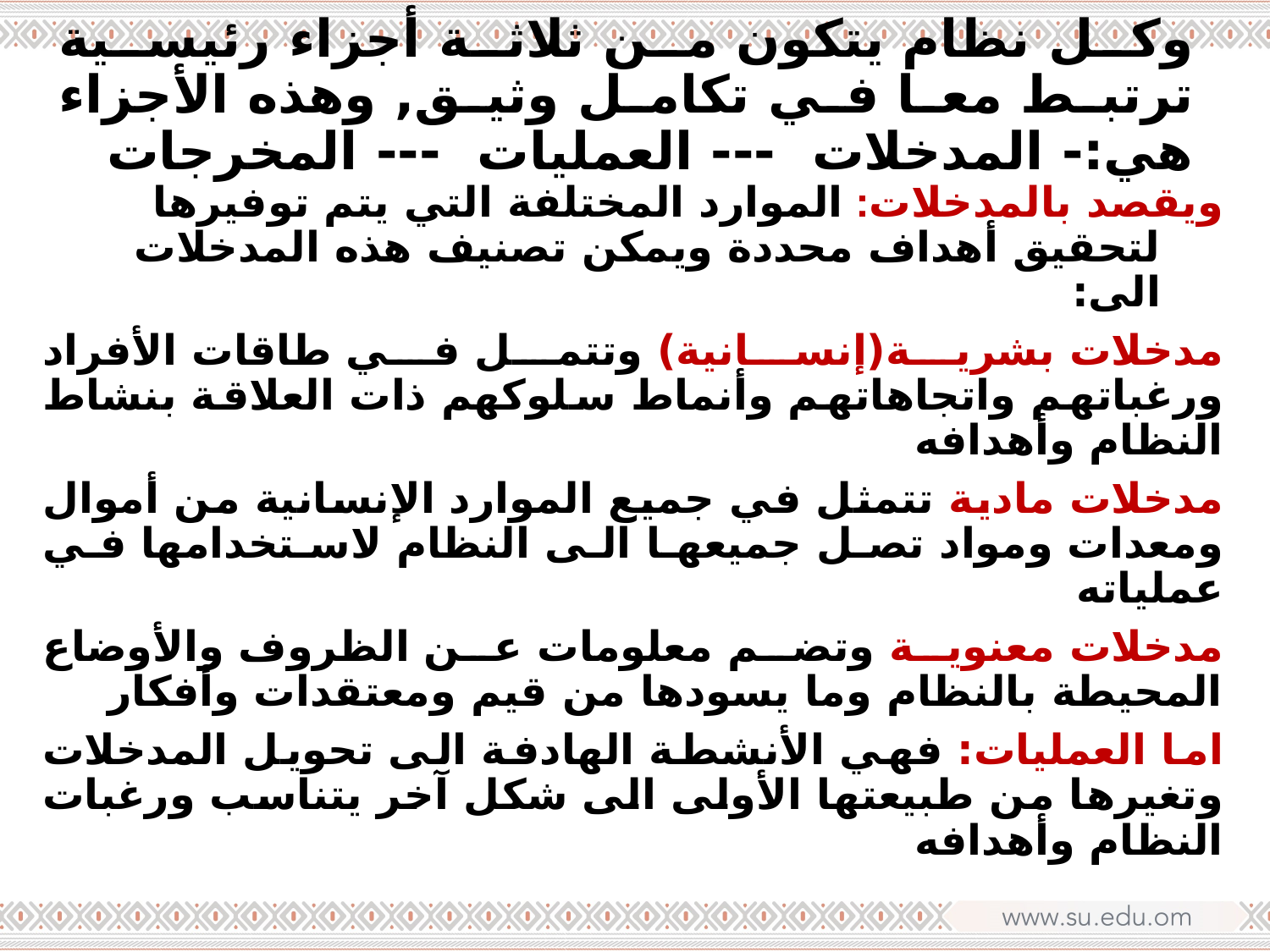

وكل نظام يتكون من ثلاثة أجزاء رئيسية ترتبط معا في تكامل وثيق, وهذه الأجزاء هي:- المدخلات  --- العمليات  --- المخرجات
ويقصد بالمدخلات: الموارد المختلفة التي يتم توفيرها لتحقيق أهداف محددة ويمكن تصنيف هذه المدخلات الى:
مدخلات بشرية(إنسانية) وتتمل في طاقات الأفراد ورغباتهم واتجاهاتهم وأنماط سلوكهم ذات العلاقة بنشاط النظام وأهدافه
مدخلات مادية تتمثل في جميع الموارد الإنسانية من أموال ومعدات ومواد تصل جميعها الى النظام لاستخدامها في عملياته
مدخلات معنوية وتضم معلومات عن الظروف والأوضاع المحيطة بالنظام وما يسودها من قيم ومعتقدات وأفكار
اما العمليات: فهي الأنشطة الهادفة الى تحويل المدخلات وتغيرها من طبيعتها الأولى الى شكل آخر يتناسب ورغبات النظام وأهدافه